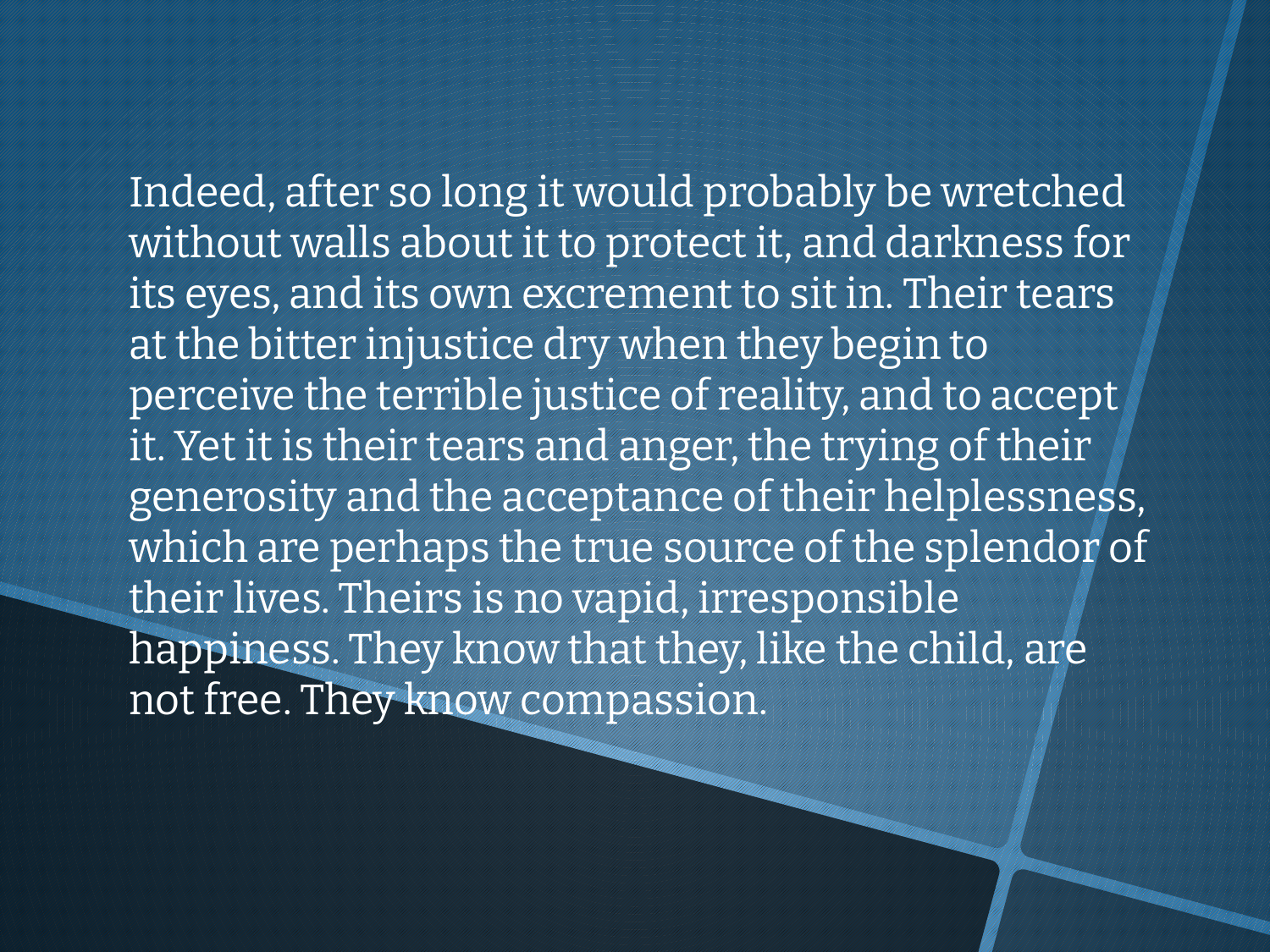

Indeed, after so long it would probably be wretched without walls about it to protect it, and darkness for its eyes, and its own excrement to sit in. Their tears at the bitter injustice dry when they begin to perceive the terrible justice of reality, and to accept it. Yet it is their tears and anger, the trying of their generosity and the acceptance of their helplessness, which are perhaps the true source of the splendor of their lives. Theirs is no vapid, irresponsible happiness. They know that they, like the child, are not free. They know compassion.